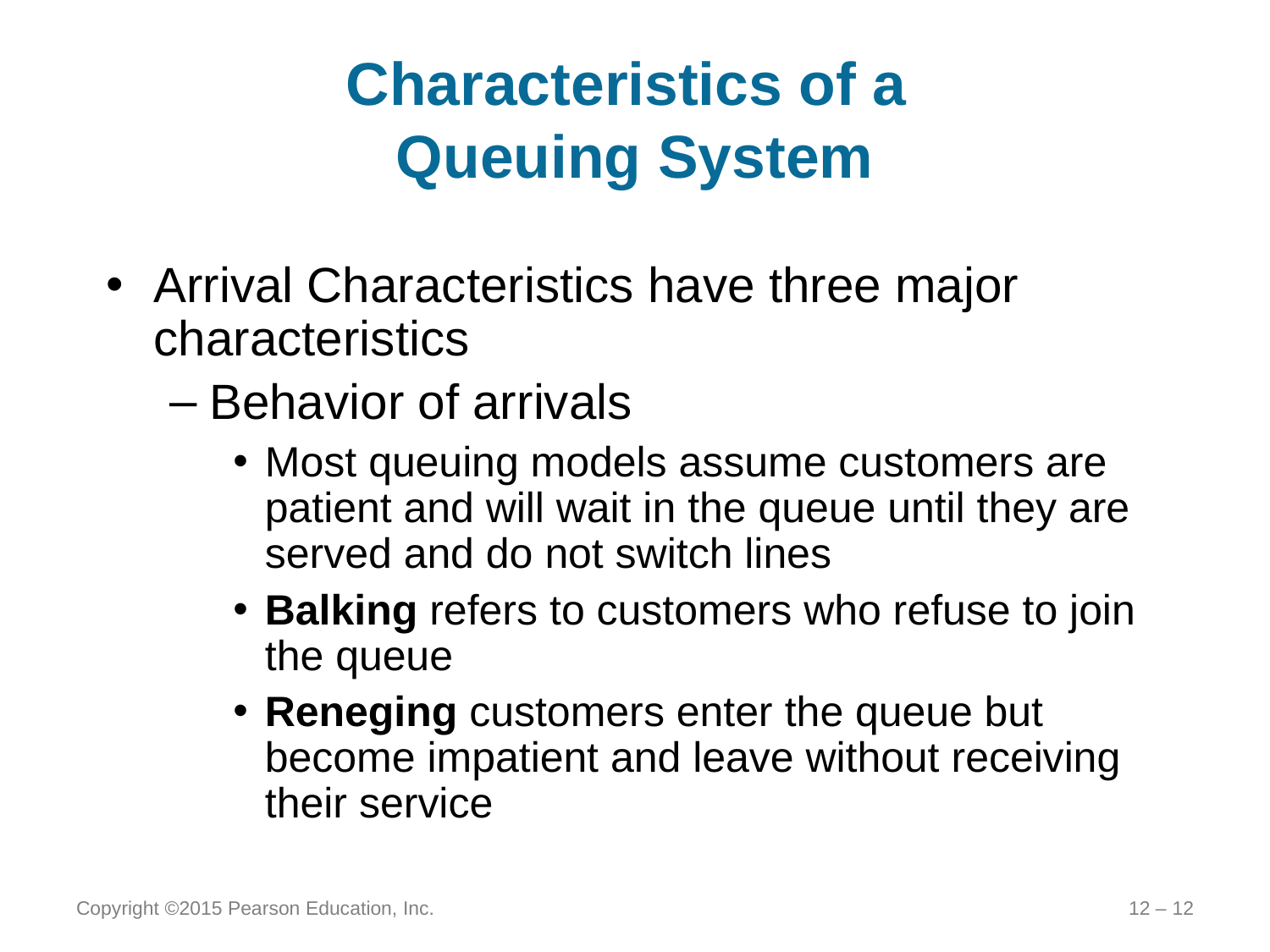

# Characteristics of a Queuing System
Arrival Characteristics have three major characteristics
Behavior of arrivals
Most queuing models assume customers are patient and will wait in the queue until they are served and do not switch lines
Balking refers to customers who refuse to join the queue
Reneging customers enter the queue but become impatient and leave without receiving their service
Copyright ©2015 Pearson Education, Inc.
12 – 12